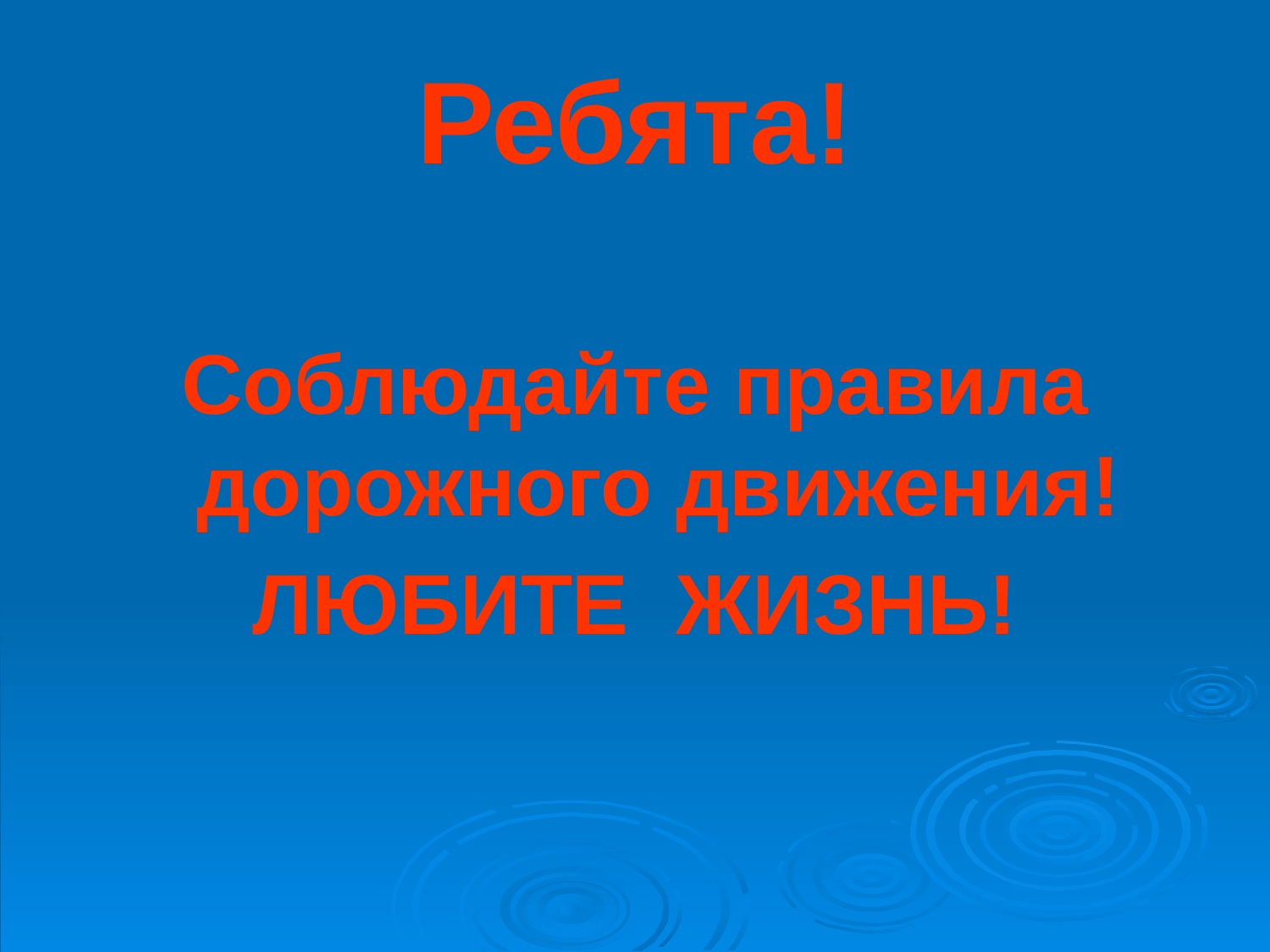

# Ребята!

Соблюдайте правила дорожного движения!
ЛЮБИТЕ  ЖИЗНЬ!